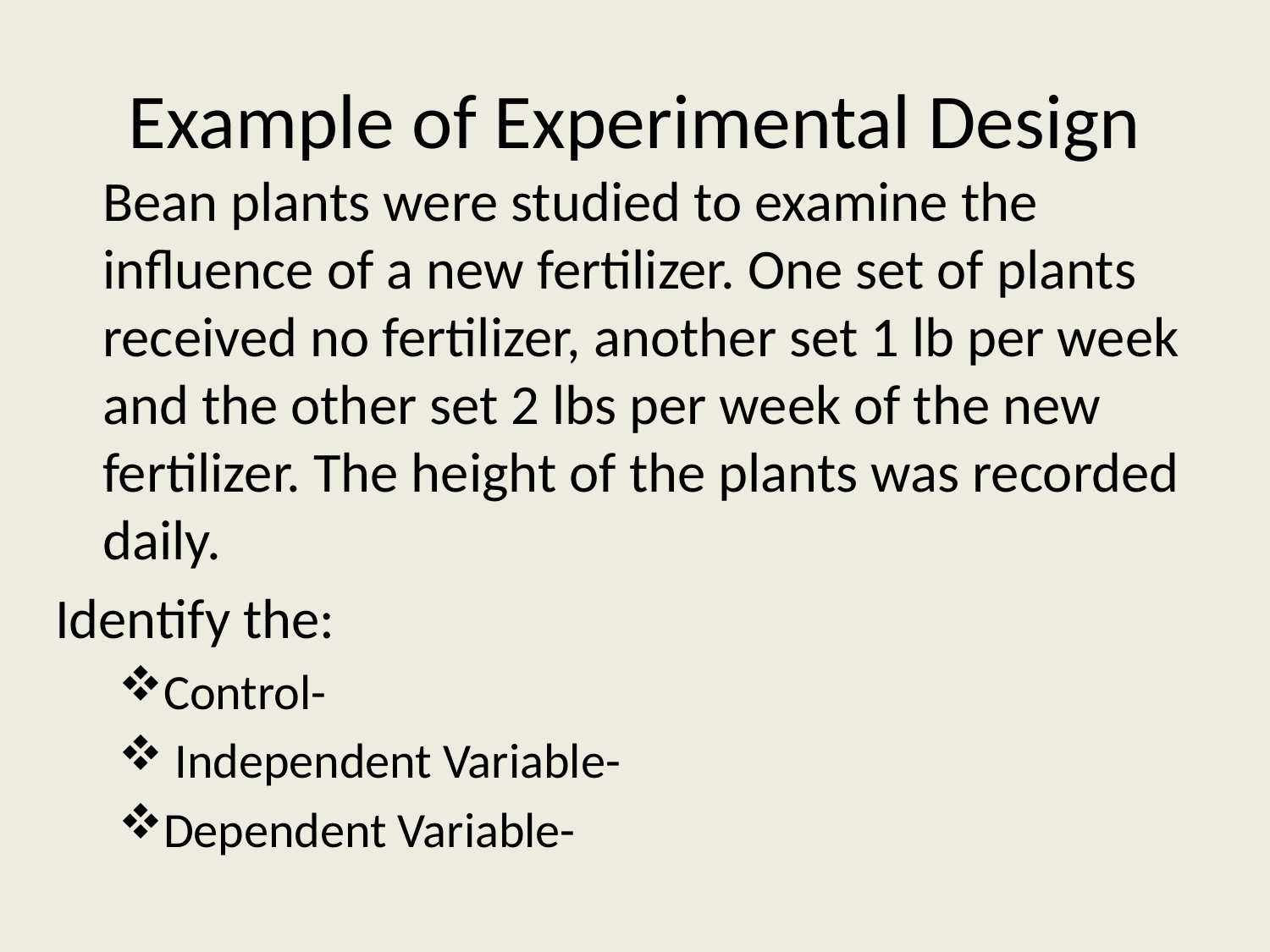

# Example of Experimental Design
	Bean plants were studied to examine the influence of a new fertilizer. One set of plants received no fertilizer, another set 1 lb per week and the other set 2 lbs per week of the new fertilizer. The height of the plants was recorded daily.
Identify the:
Control-
 Independent Variable-
Dependent Variable-